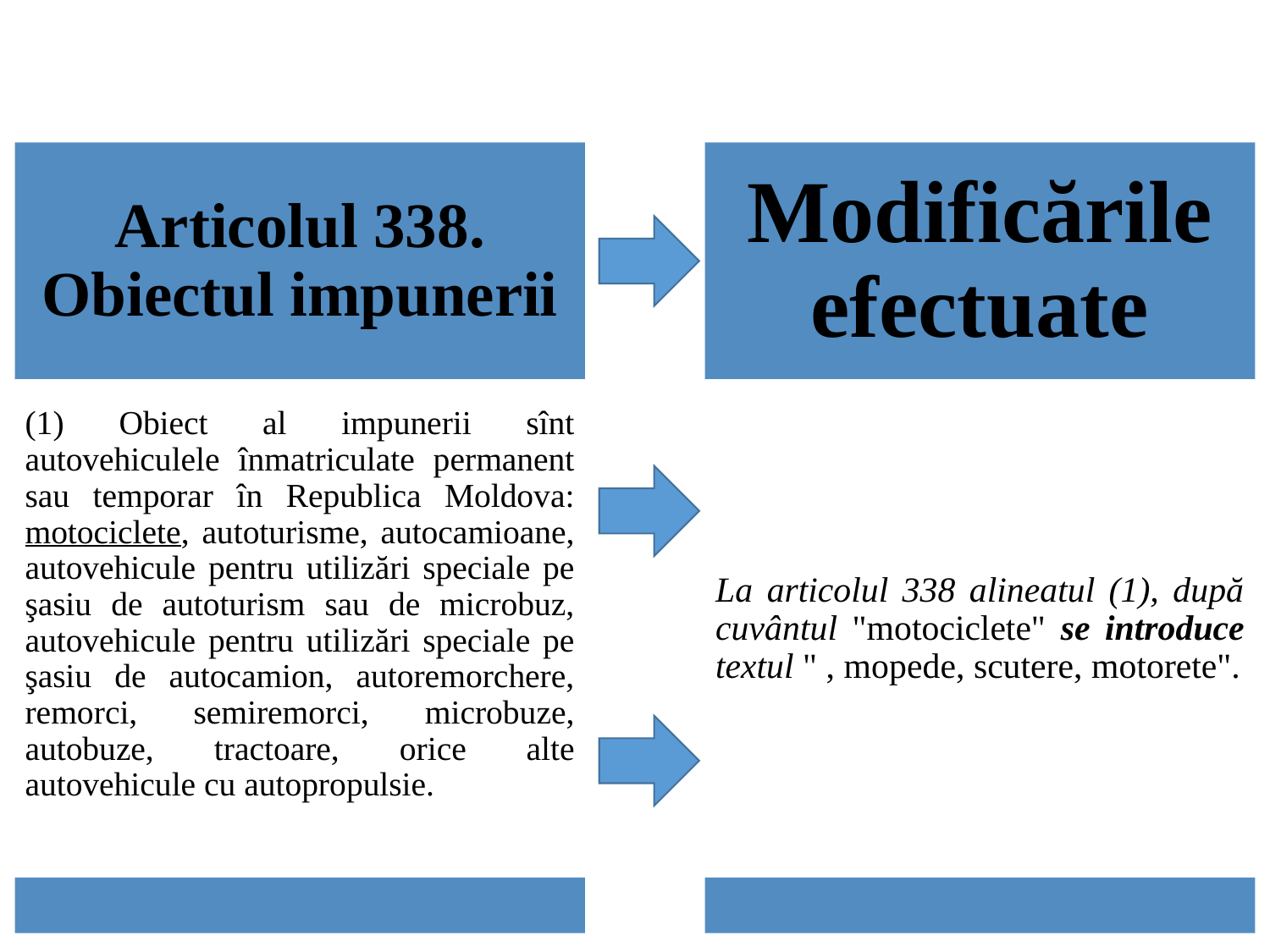

Articolul 338. Obiectul impunerii
(1) Obiect al impunerii sînt autovehiculele înmatriculate permanent sau temporar în Republica Moldova: motociclete, autoturisme, autocamioane, autovehicule pentru utilizări speciale pe şasiu de autoturism sau de microbuz, autovehicule pentru utilizări speciale pe şasiu de autocamion, autoremorchere, remorci, semiremorci, microbuze, autobuze, tractoare, orice alte autovehicule cu autopropulsie.

Modificările efectuate
La articolul 338 alineatul (1), după cuvântul "motociclete" se introduce textul " , mopede, scutere, motorete".

41